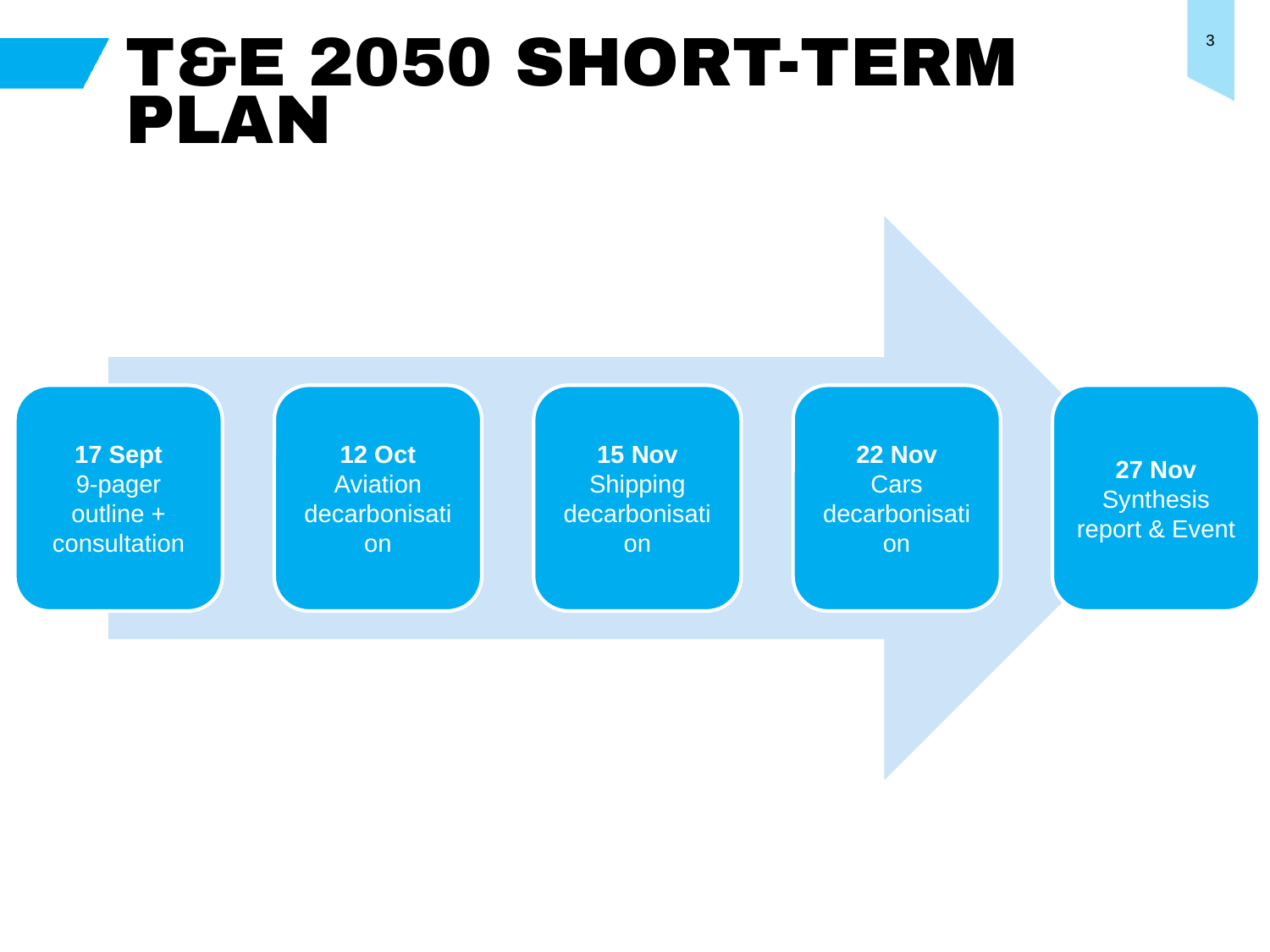

3
# T&E 2050 SHORT-TERM PLAN
17 Sept
9-pager outline + consultation
12 Oct
Aviation decarbonisation
15 Nov
Shipping decarbonisation
22 Nov
Cars decarbonisation
27 Nov
Synthesis report & Event